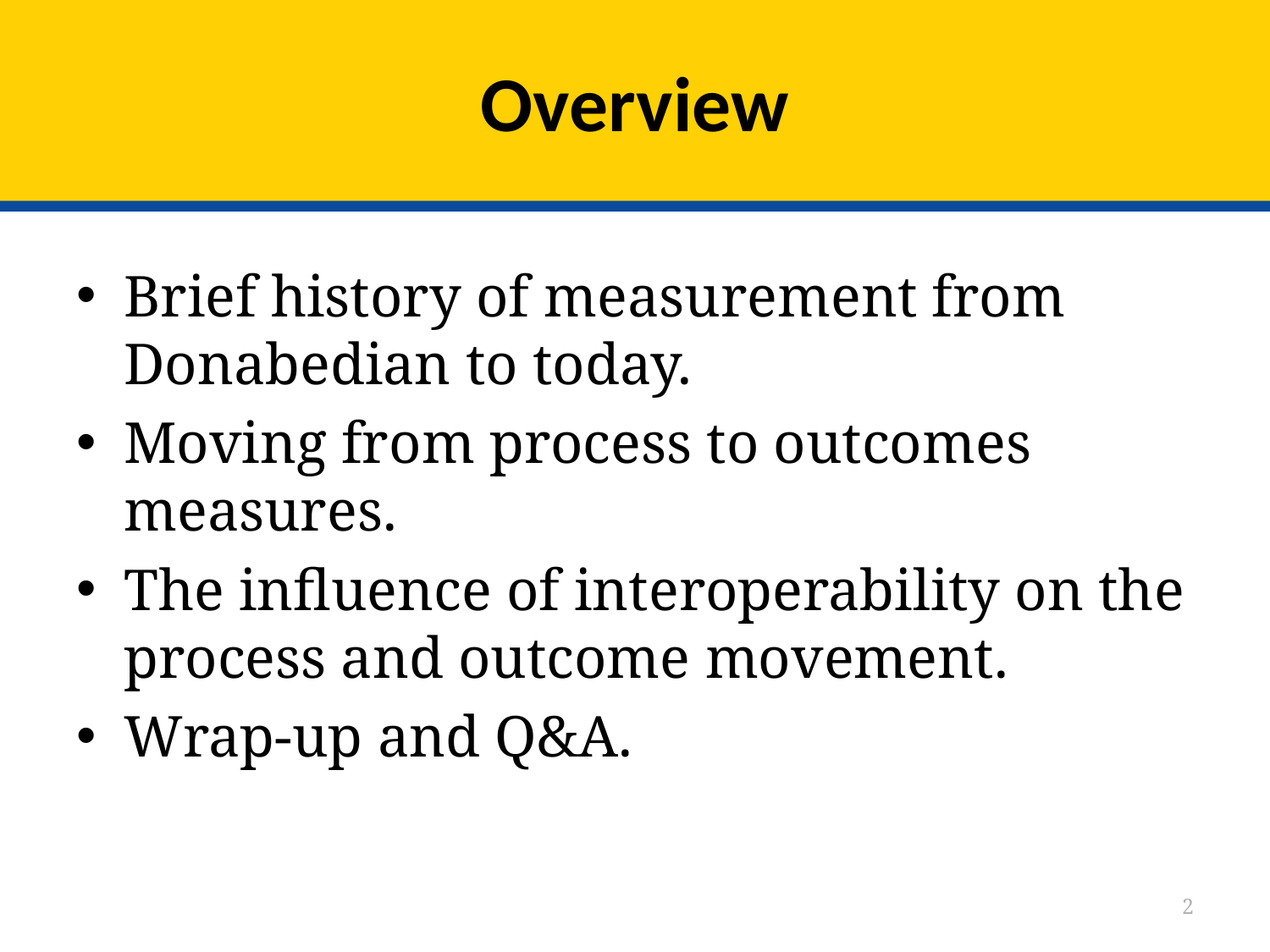

# Overview
Brief history of measurement from Donabedian to today.
Moving from process to outcomes measures.
The influence of interoperability on the process and outcome movement.
Wrap-up and Q&A.

2